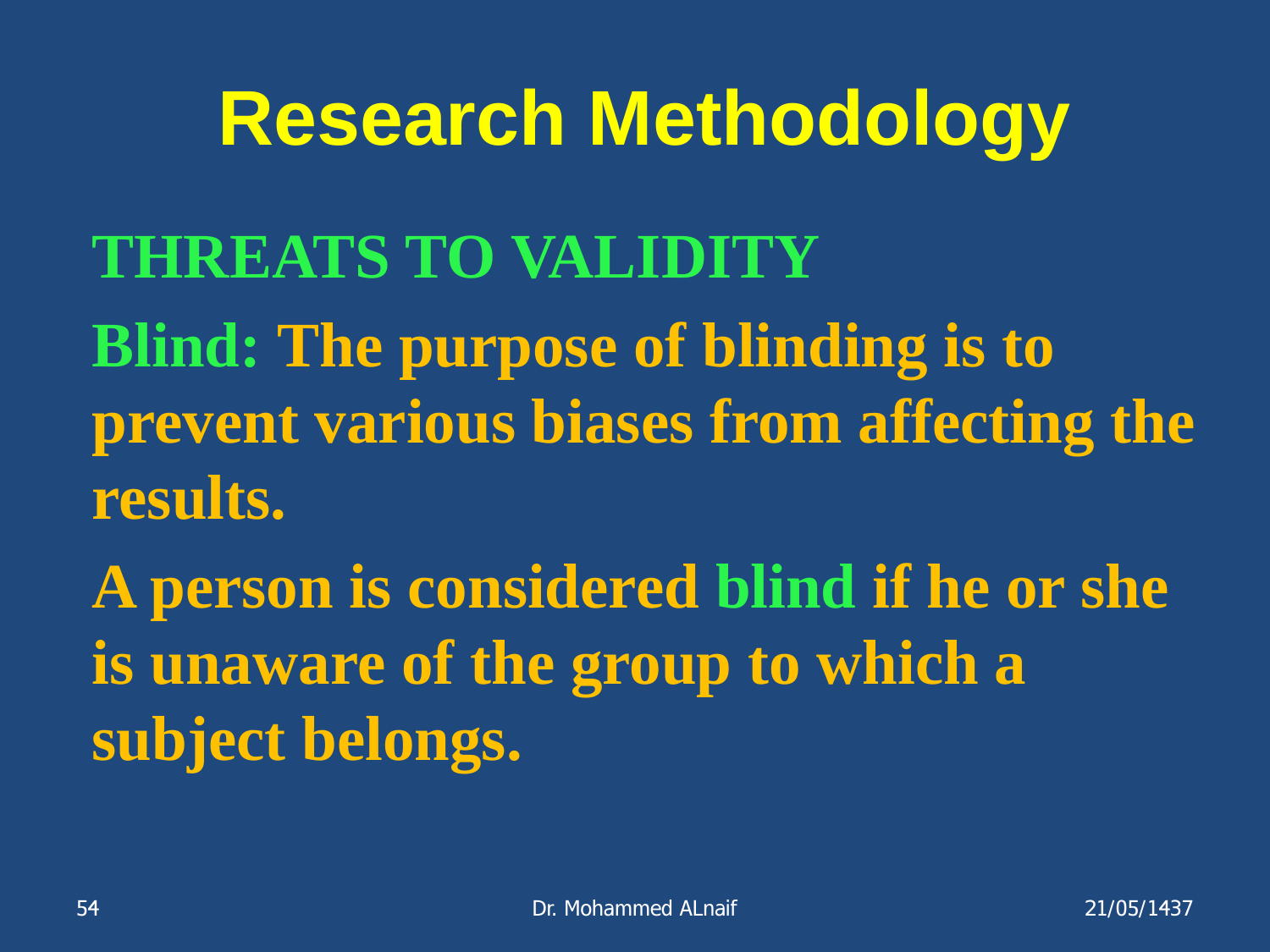

# Research Methodology
THREATS TO VALIDITY
Blind: The purpose of blinding is to prevent various biases from affecting the results.
A person is considered blind if he or she is unaware of the group to which a subject belongs.
54
Dr. Mohammed ALnaif
21/05/1437